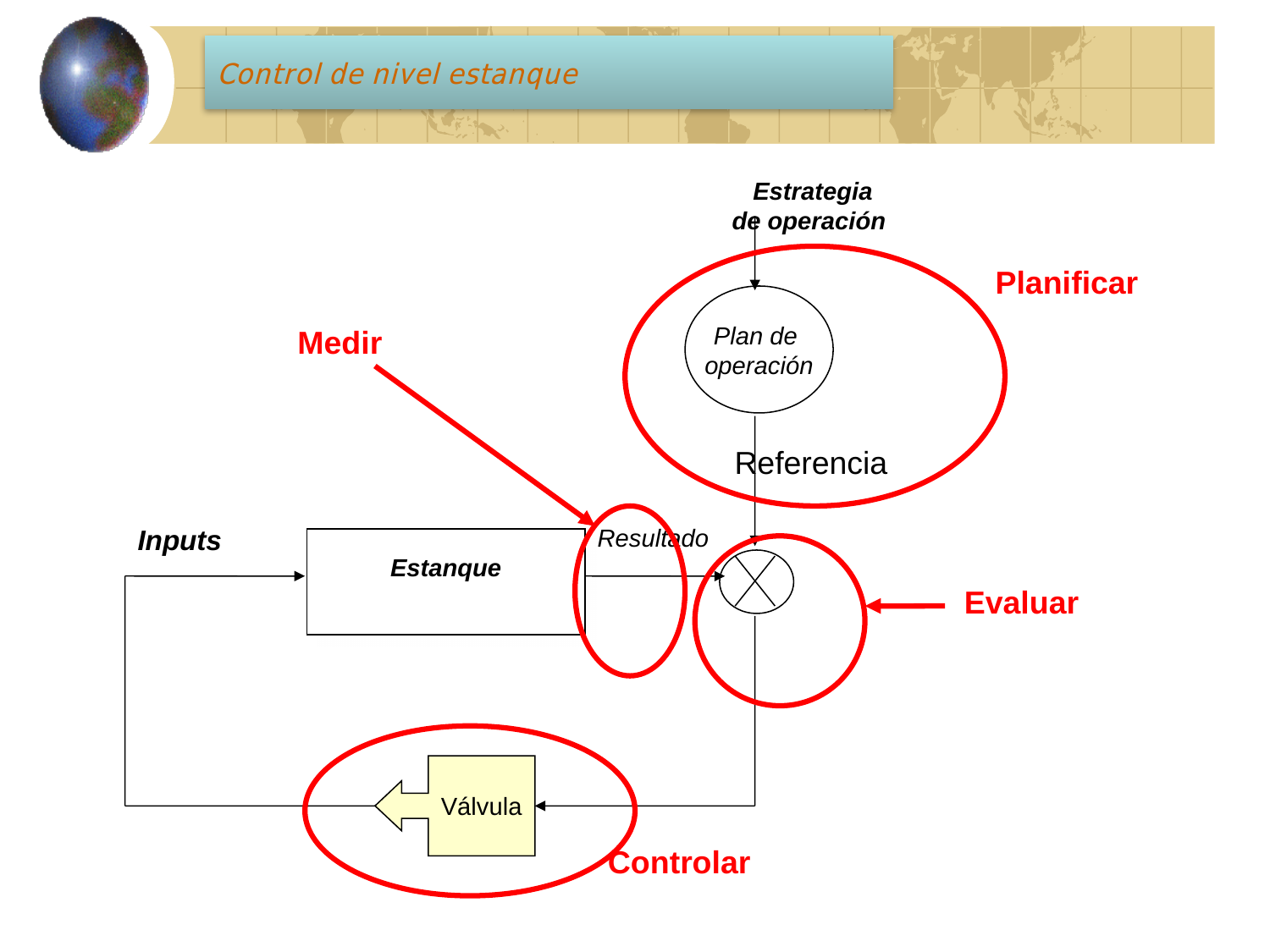

Control de nivel estanque
   Estrategia de operación

Planificar
Plan de
operación
Medir

Referencia

Inputs
Resultado
Estanque

Evaluar

Válvula

Controlar